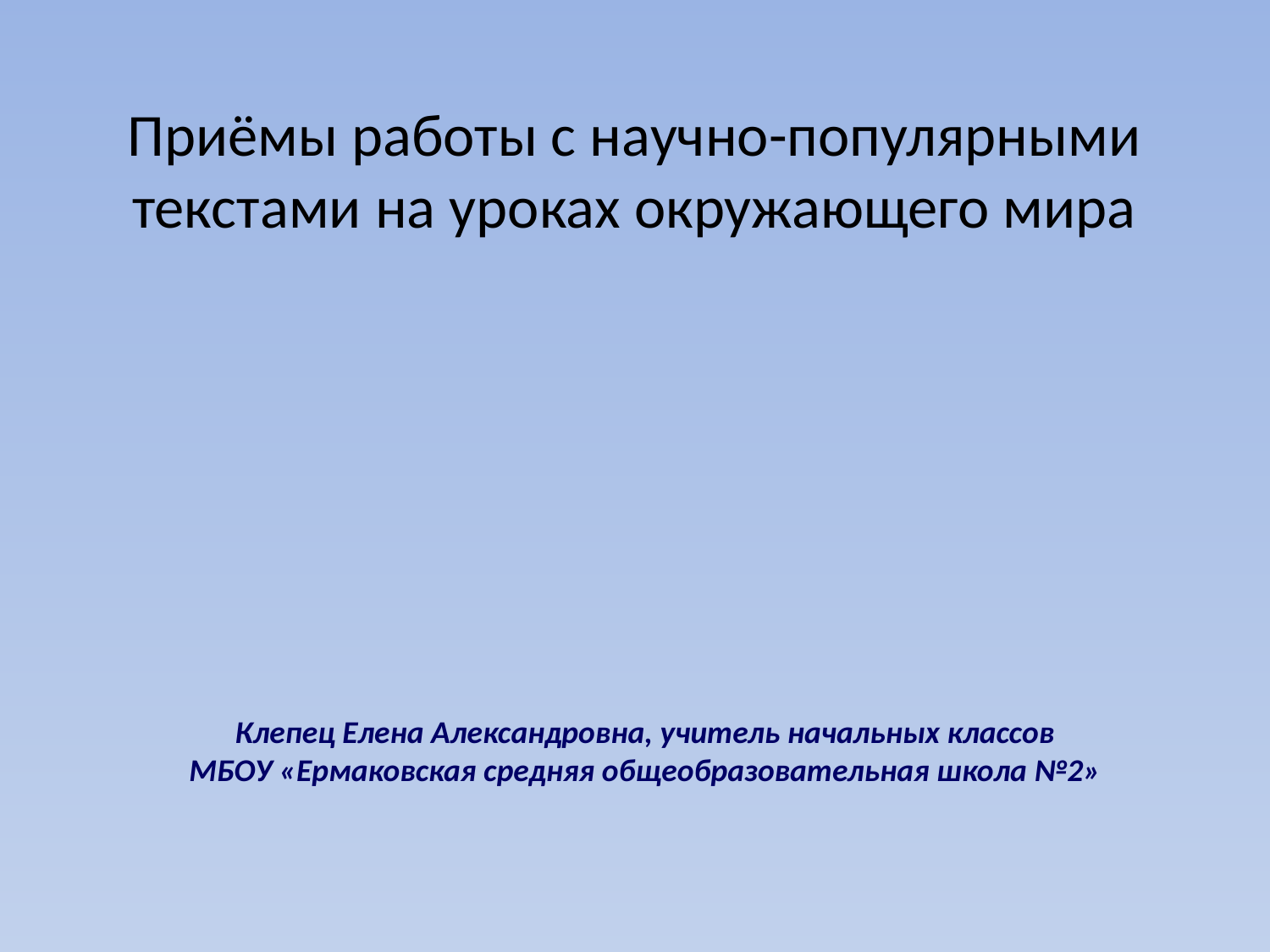

# Приёмы работы с научно-популярными текстами на уроках окружающего мира
Клепец Елена Александровна, учитель начальных классов
МБОУ «Ермаковская средняя общеобразовательная школа №2»